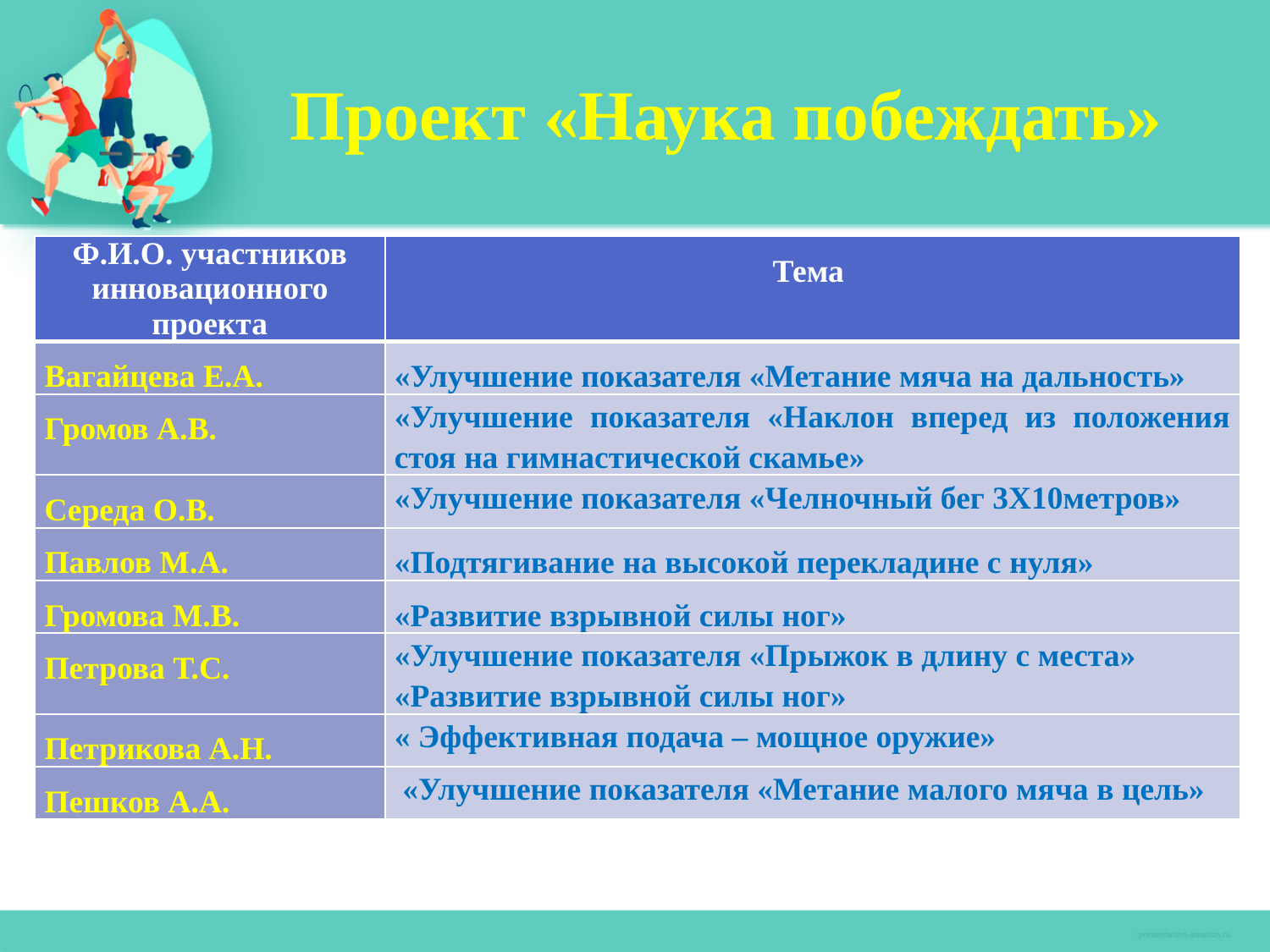

# Проект «Наука побеждать»
| Ф.И.О. участников инновационного проекта | Тема |
| --- | --- |
| Вагайцева Е.А. | «Улучшение показателя «Метание мяча на дальность» |
| Громов А.В. | «Улучшение показателя «Наклон вперед из положения стоя на гимнастической скамье» |
| Середа О.В. | «Улучшение показателя «Челночный бег 3Х10метров» |
| Павлов М.А. | «Подтягивание на высокой перекладине с нуля» |
| Громова М.В. | «Развитие взрывной силы ног» |
| Петрова Т.С. | «Улучшение показателя «Прыжок в длину с места» «Развитие взрывной силы ног» |
| Петрикова А.Н. | « Эффективная подача – мощное оружие» |
| Пешков А.А. | «Улучшение показателя «Метание малого мяча в цель» |